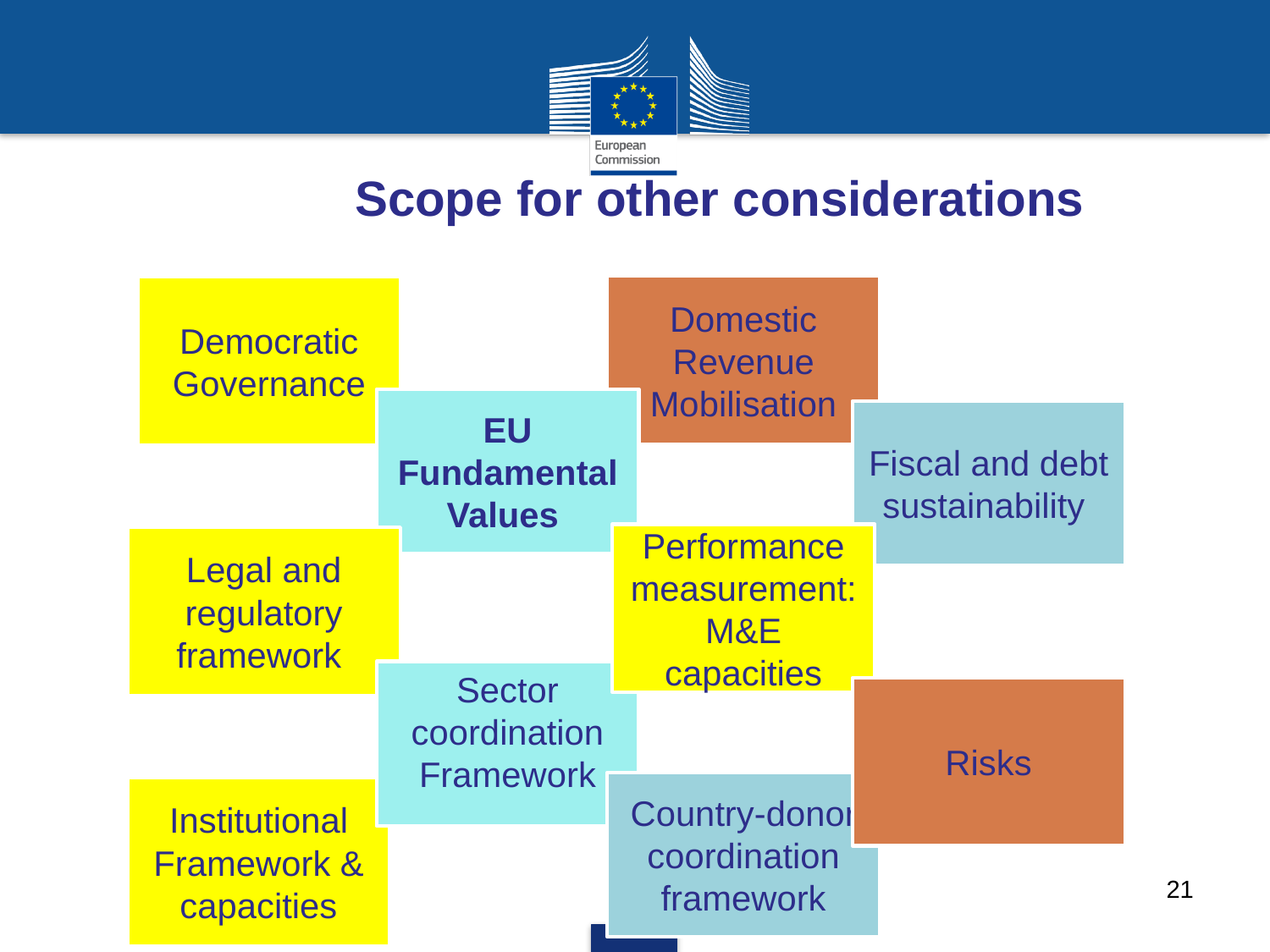

# Scope for other considerations
Domestic Revenue Mobilisation
Democratic Governance
EU Fundamental Values
Fiscal and debt sustainability
Performance measurement: M&E capacities
Legal and regulatory framework
Sector coordination Framework
Risks
Country-donor coordination framework
Institutional Framework & capacities
21